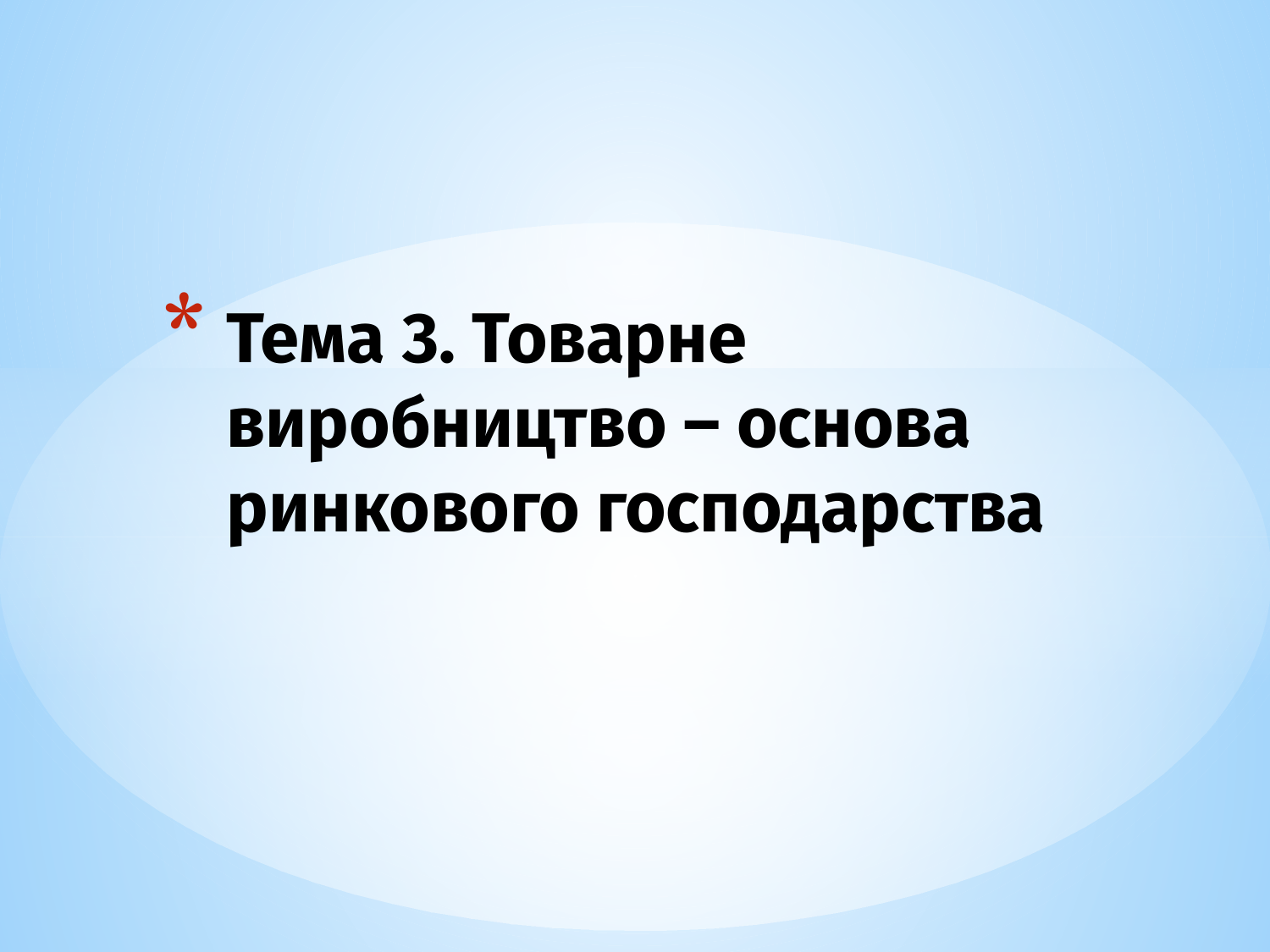

# Тема 3. Товарне виробництво – основа ринкового господарства